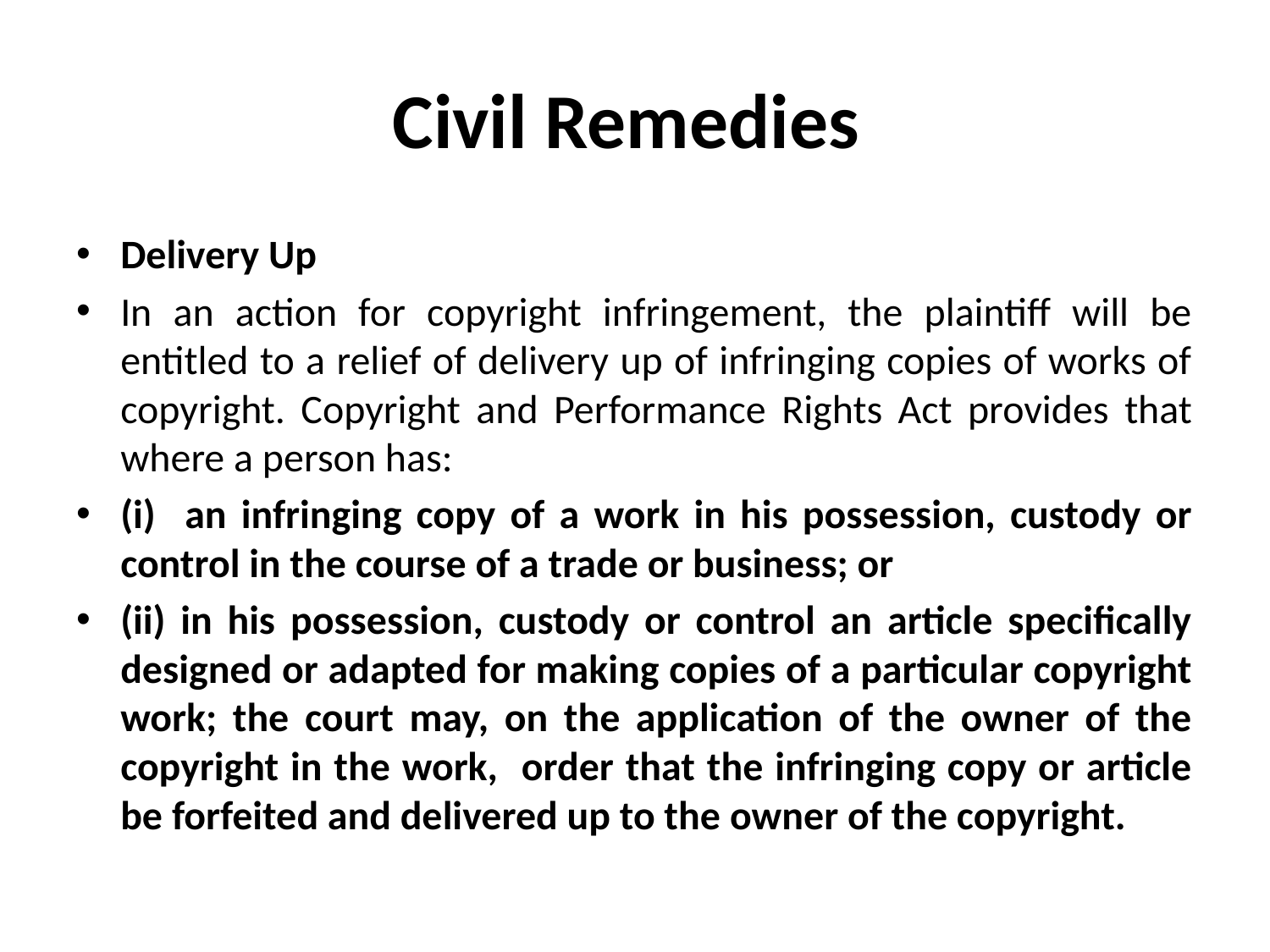

# Civil Remedies
Delivery Up
In an action for copyright infringement, the plaintiff will be entitled to a relief of delivery up of infringing copies of works of copyright. Copyright and Performance Rights Act provides that where a person has:
(i)  an infringing copy of a work in his possession, custody or control in the course of a trade or business; or
(ii) in his possession, custody or control an article specifically designed or adapted for making copies of a particular copyright work; the court may, on the application of the owner of the copyright in the work,  order that the infringing copy or article be forfeited and delivered up to the owner of the copyright.